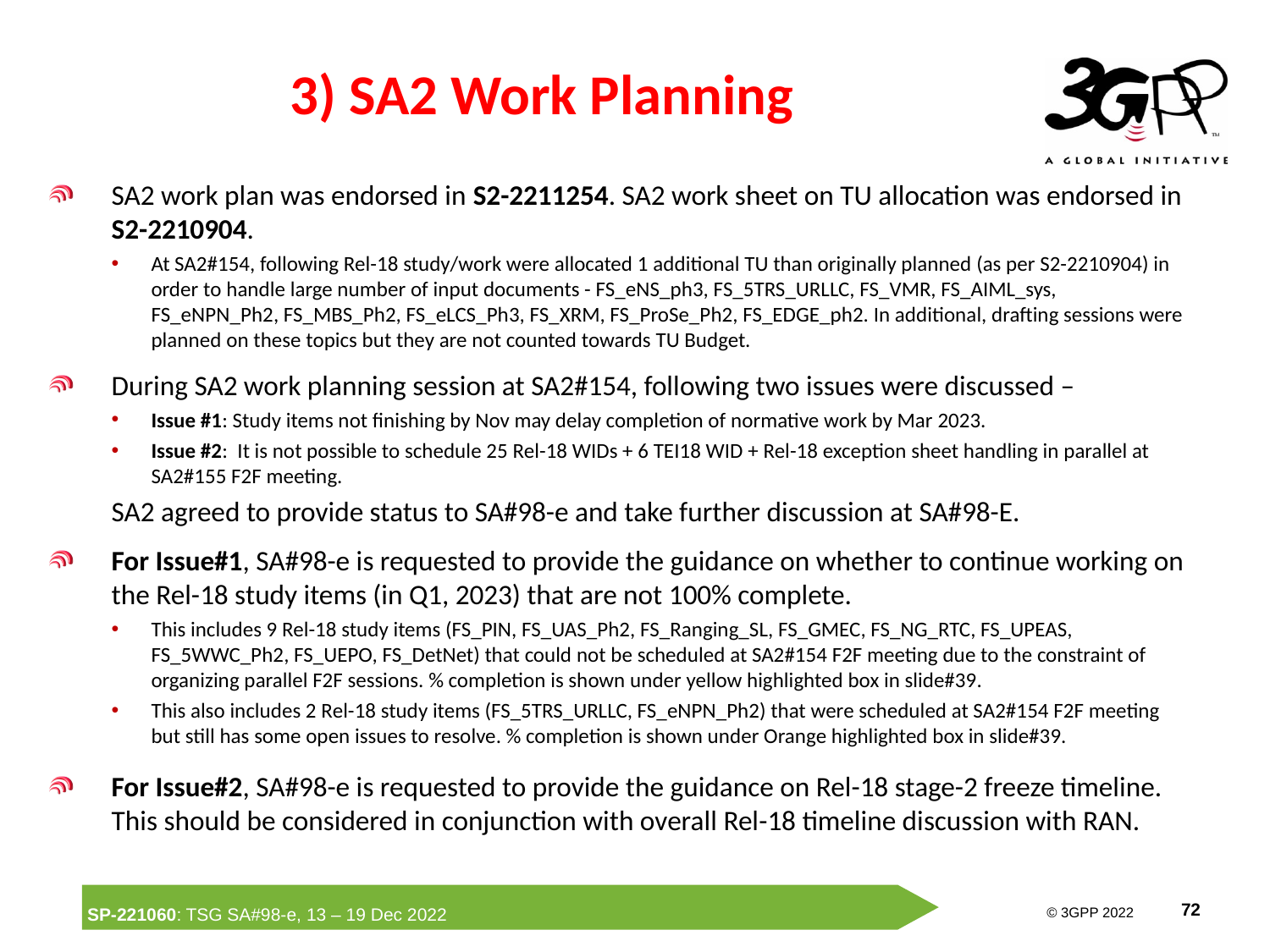

# 3) SA2 Work Planning
SA2 work plan was endorsed in S2-2211254. SA2 work sheet on TU allocation was endorsed in S2-2210904.
At SA2#154, following Rel-18 study/work were allocated 1 additional TU than originally planned (as per S2-2210904) in order to handle large number of input documents - FS_eNS_ph3, FS_5TRS_URLLC, FS_VMR, FS_AIML_sys, FS_eNPN_Ph2, FS_MBS_Ph2, FS_eLCS_Ph3, FS_XRM, FS_ProSe_Ph2, FS_EDGE_ph2. In additional, drafting sessions were planned on these topics but they are not counted towards TU Budget.
During SA2 work planning session at SA2#154, following two issues were discussed –
Issue #1: Study items not finishing by Nov may delay completion of normative work by Mar 2023.
Issue #2:  It is not possible to schedule 25 Rel-18 WIDs + 6 TEI18 WID + Rel-18 exception sheet handling in parallel at SA2#155 F2F meeting.
          SA2 agreed to provide status to SA#98-e and take further discussion at SA#98-E.
For Issue#1, SA#98-e is requested to provide the guidance on whether to continue working on the Rel-18 study items (in Q1, 2023) that are not 100% complete.
This includes 9 Rel-18 study items (FS_PIN, FS_UAS_Ph2, FS_Ranging_SL, FS_GMEC, FS_NG_RTC, FS_UPEAS, FS_5WWC_Ph2, FS_UEPO, FS_DetNet) that could not be scheduled at SA2#154 F2F meeting due to the constraint of organizing parallel F2F sessions. % completion is shown under yellow highlighted box in slide#39.
This also includes 2 Rel-18 study items (FS_5TRS_URLLC, FS_eNPN_Ph2) that were scheduled at SA2#154 F2F meeting but still has some open issues to resolve. % completion is shown under Orange highlighted box in slide#39.
For Issue#2, SA#98-e is requested to provide the guidance on Rel-18 stage-2 freeze timeline. This should be considered in conjunction with overall Rel-18 timeline discussion with RAN.